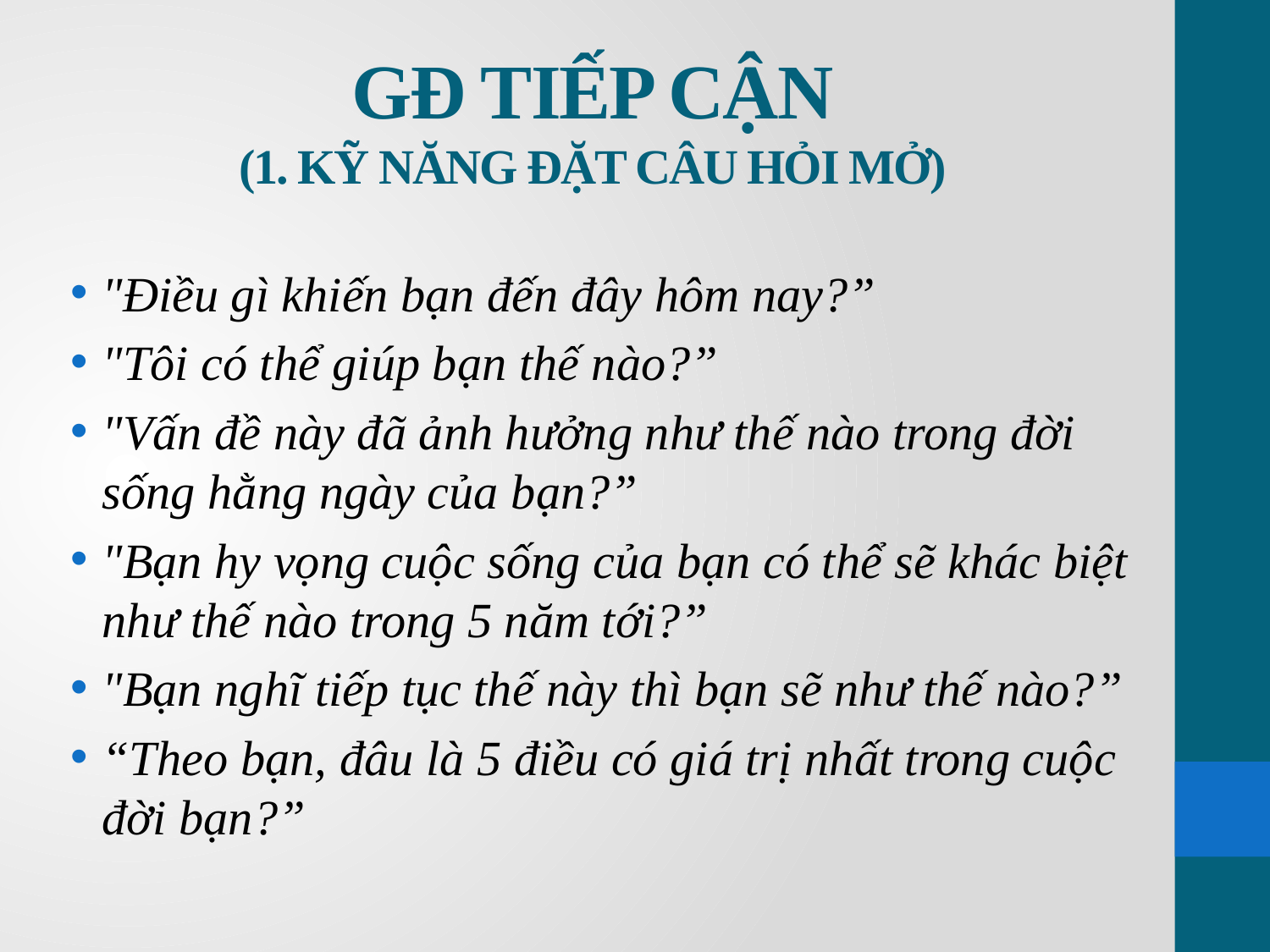

# GĐ TIẾP CẬN (1. KỸ NĂNG ĐẶT CÂU HỎI MỞ)
"Điều gì khiến bạn đến đây hôm nay?”
"Tôi có thể giúp bạn thế nào?”
"Vấn đề này đã ảnh hưởng như thế nào trong đời sống hằng ngày của bạn?”
"Bạn hy vọng cuộc sống của bạn có thể sẽ khác biệt như thế nào trong 5 năm tới?”
"Bạn nghĩ tiếp tục thế này thì bạn sẽ như thế nào?”
“Theo bạn, đâu là 5 điều có giá trị nhất trong cuộc đời bạn?”